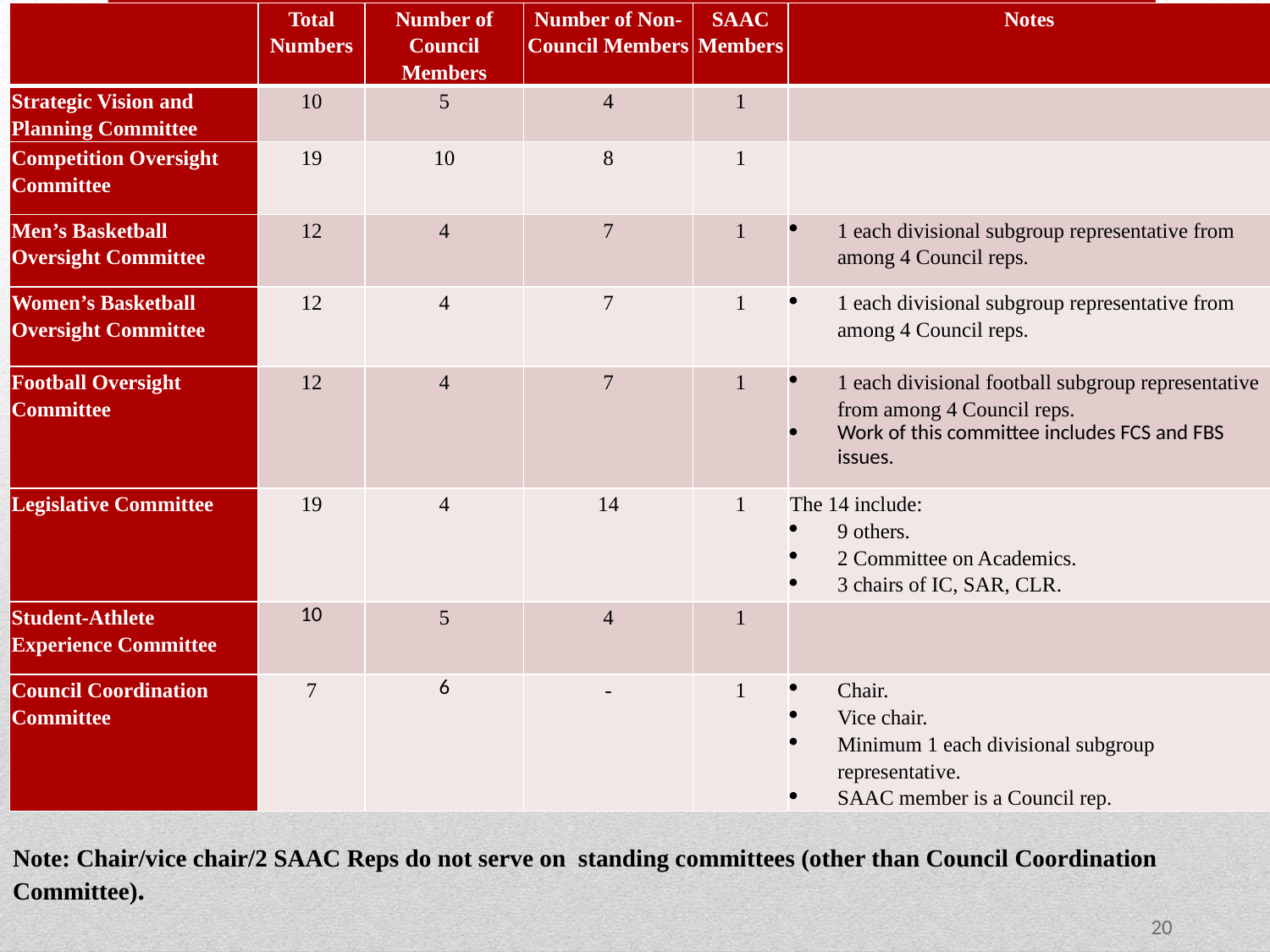

|  | Total Numbers | Number of Council Members | Number of Non-Council Members | SAAC Members | Notes |
| --- | --- | --- | --- | --- | --- |
| Strategic Vision and Planning Committee | 10 | 5 | 4 | 1 |  |
| Competition Oversight Committee | 19 | 10 | 8 | 1 |  |
| Men’s Basketball Oversight Committee | 12 | 4 | 7 | 1 | 1 each divisional subgroup representative from among 4 Council reps. |
| Women’s Basketball Oversight Committee | 12 | 4 | 7 | 1 | 1 each divisional subgroup representative from among 4 Council reps. |
| Football Oversight Committee | 12 | 4 | 7 | 1 | 1 each divisional football subgroup representative from among 4 Council reps. Work of this committee includes FCS and FBS issues. |
| Legislative Committee | 19 | 4 | 14 | 1 | The 14 include: 9 others. 2 Committee on Academics. 3 chairs of IC, SAR, CLR. |
| Student-Athlete Experience Committee | 10 | 5 | 4 | 1 |  |
| Council Coordination Committee | 7 | 6 | - | 1 | Chair. Vice chair. Minimum 1 each divisional subgroup representative. SAAC member is a Council rep. |
Note: Chair/vice chair/2 SAAC Reps do not serve on  standing committees (other than Council Coordination Committee).
20